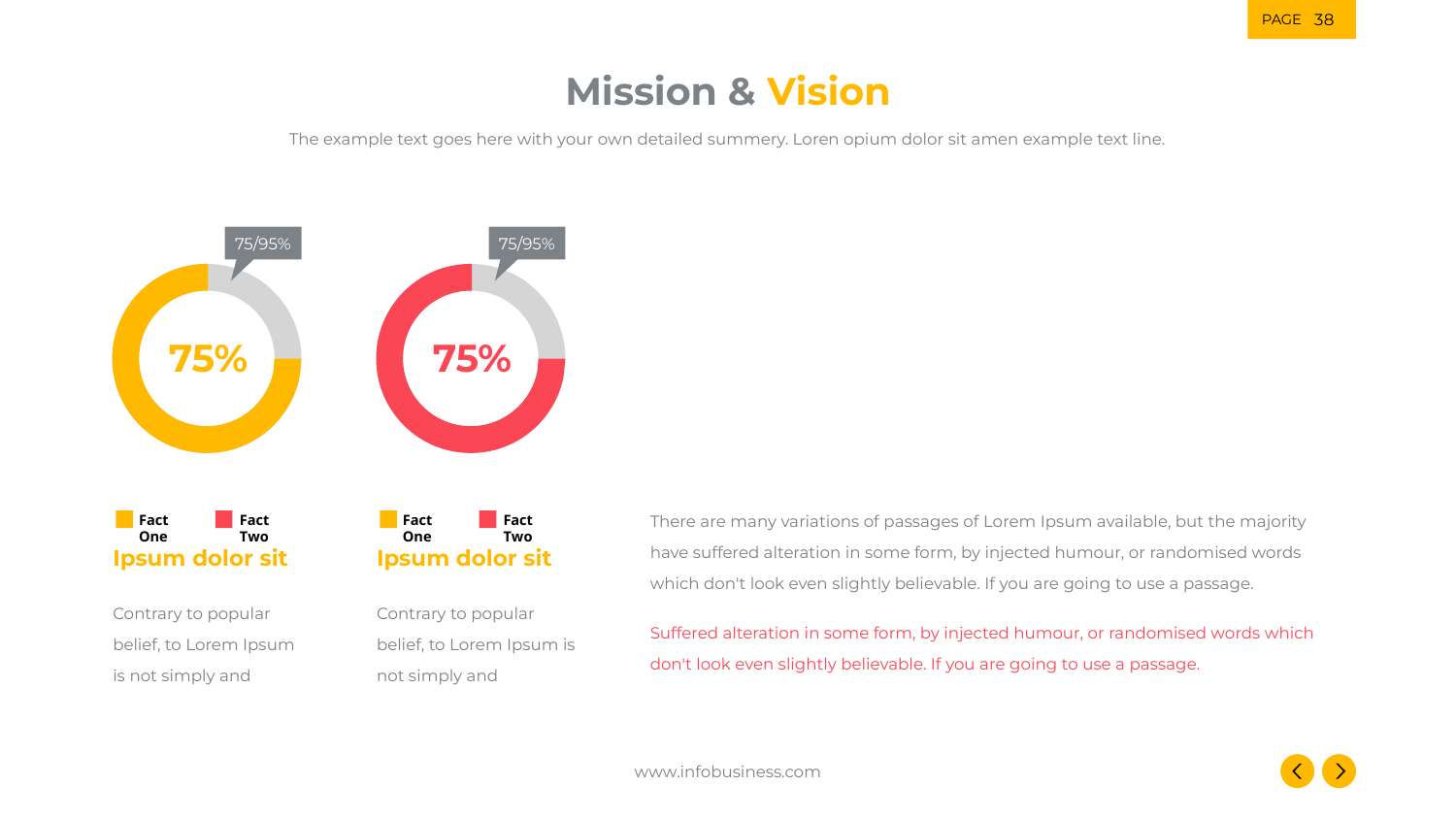

38
# Mission & Vision
The example text goes here with your own detailed summery. Loren opium dolor sit amen example text line.

75/95%

75%

75/95%

75%
There are many variations of passages of Lorem Ipsum available, but the majority have suffered alteration in some form, by injected humour, or randomised words which don't look even slightly believable. If you are going to use a passage.
Suffered alteration in some form, by injected humour, or randomised words which don't look even slightly believable. If you are going to use a passage.
Fact One
Fact Two

Fact One
Fact Two

Ipsum dolor sit
Ipsum dolor sit
Contrary to popular belief, to Lorem Ipsum is not simply and
Contrary to popular belief, to Lorem Ipsum is not simply and
www.infobusiness.com